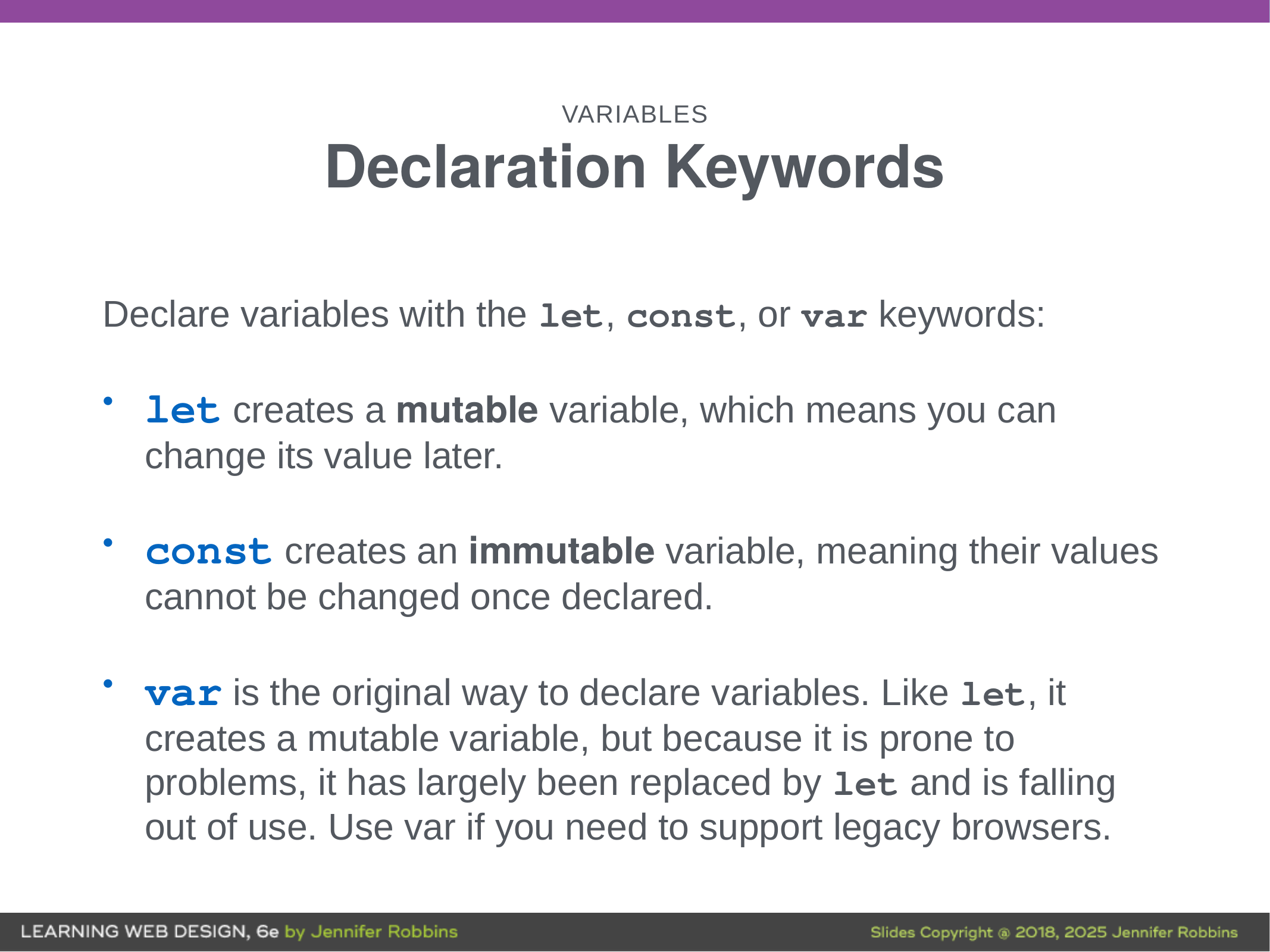

# VARIABLES
Declaration Keywords
Declare variables with the let, const, or var keywords:
let creates a mutable variable, which means you can change its value later.
const creates an immutable variable, meaning their values cannot be changed once declared.
var is the original way to declare variables. Like let, it creates a mutable variable, but because it is prone to problems, it has largely been replaced by let and is falling out of use. Use var if you need to support legacy browsers.